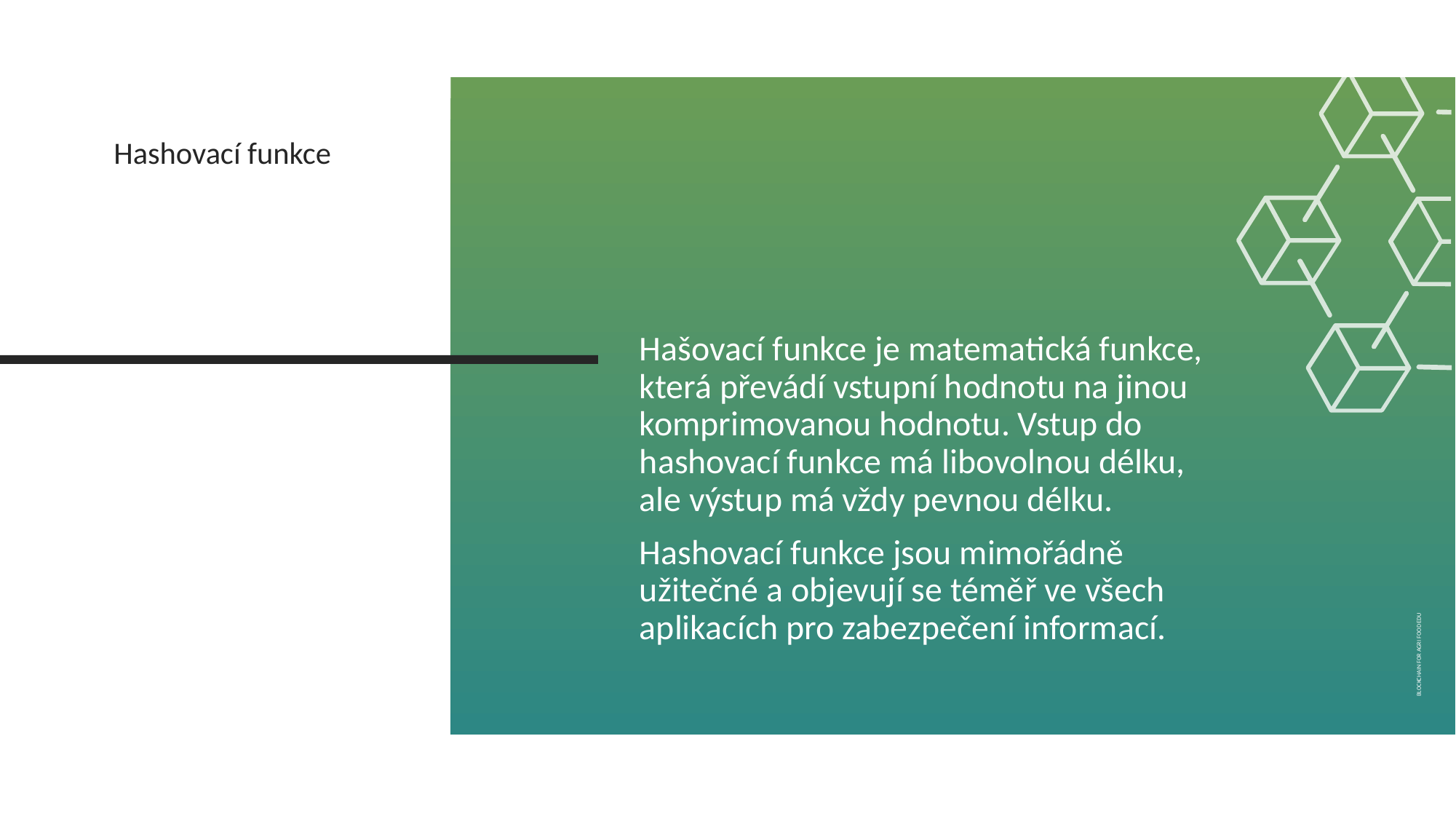

Hashovací funkce
Hašovací funkce je matematická funkce, která převádí vstupní hodnotu na jinou komprimovanou hodnotu. Vstup do hashovací funkce má libovolnou délku, ale výstup má vždy pevnou délku.
Hashovací funkce jsou mimořádně užitečné a objevují se téměř ve všech aplikacích pro zabezpečení informací.